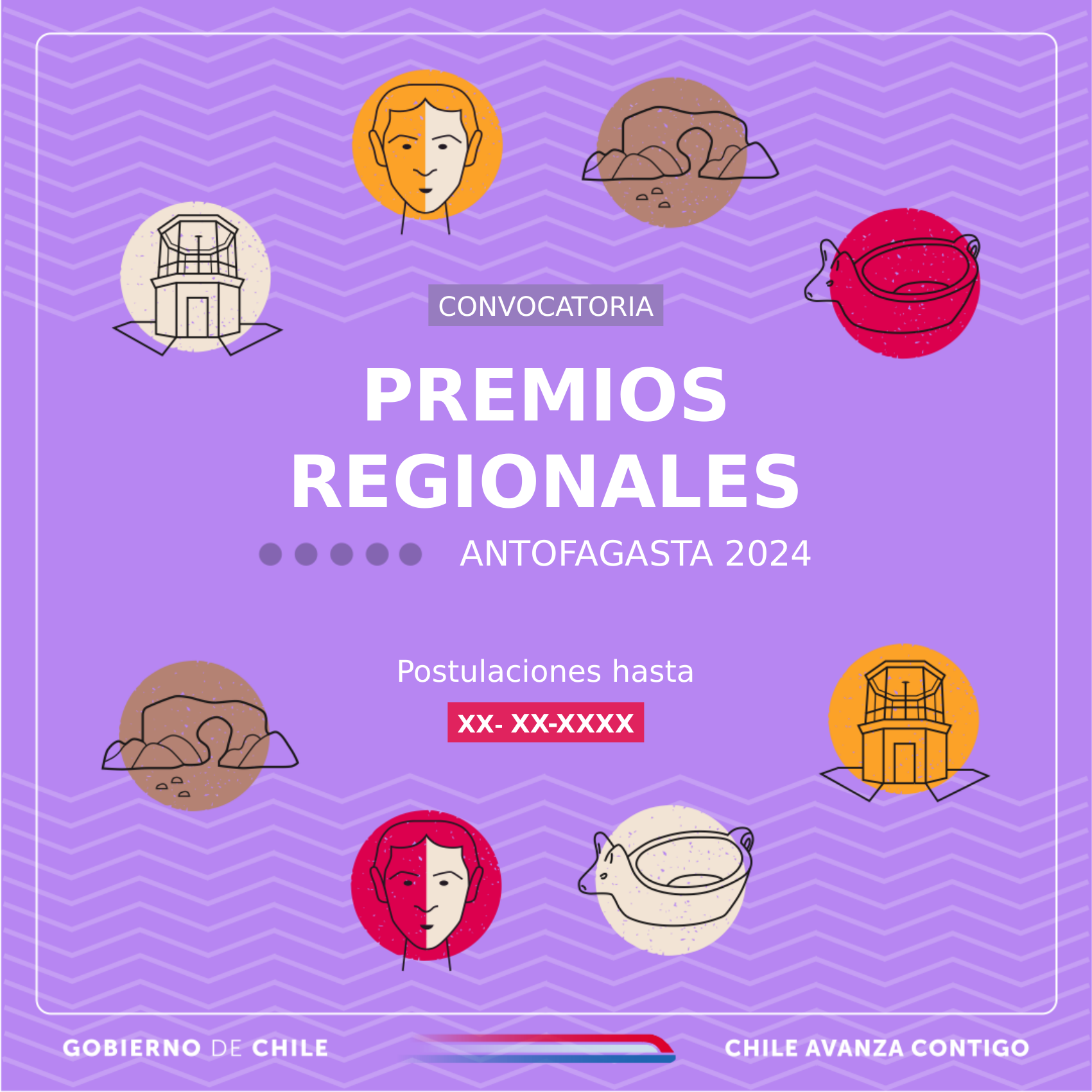

CONVOCATORIA
PREMIOS
REGIONALES
ANTOFAGASTA 2024
Postulaciones hasta
XX- XX-XXXX